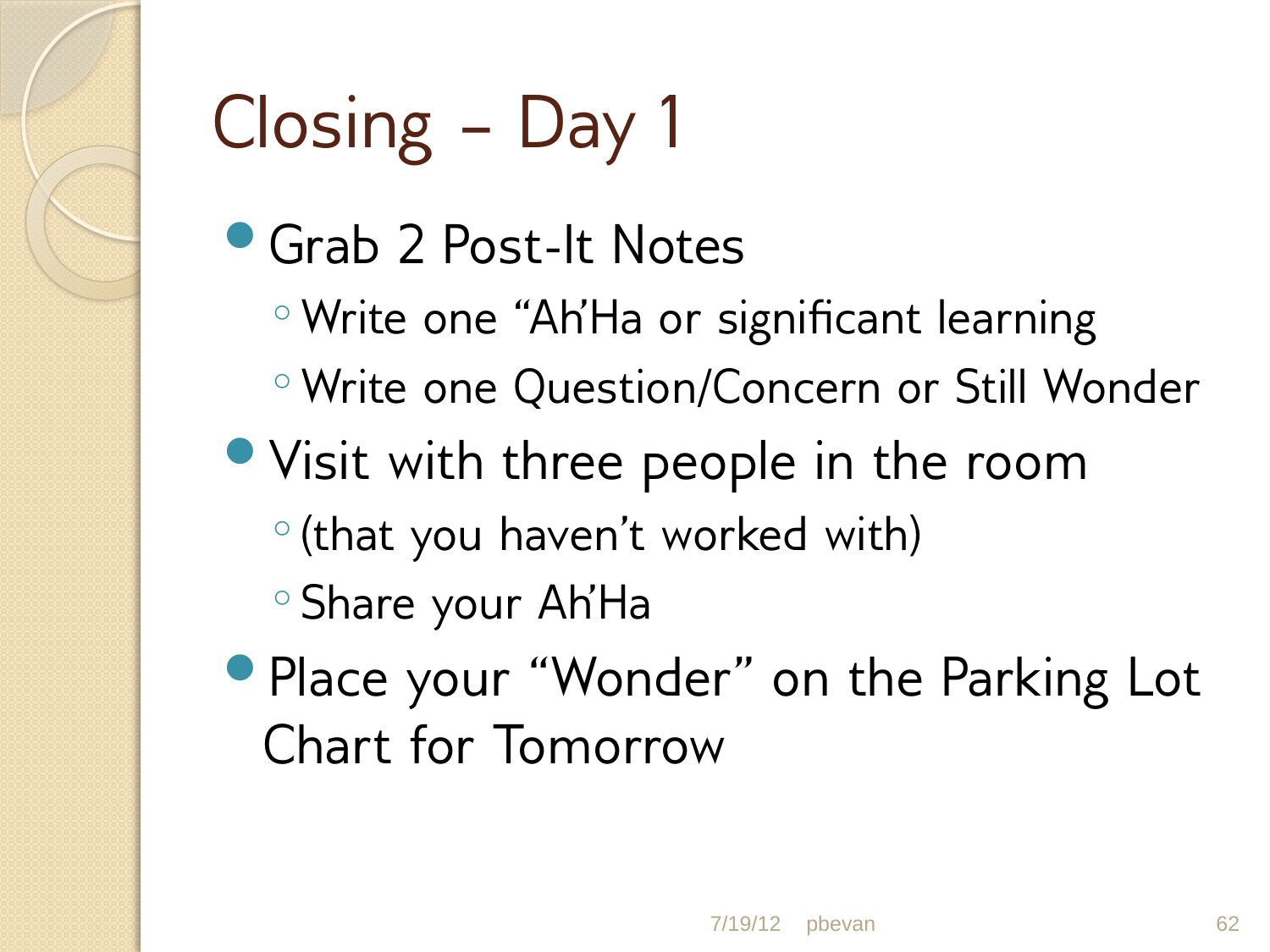

# Closing – Day 1
Grab 2 Post-It Notes
Write one “Ah’Ha or significant learning
Write one Question/Concern or Still Wonder
Visit with three people in the room
(that you haven’t worked with)
Share your Ah’Ha
Place your “Wonder” on the Parking Lot Chart for Tomorrow
7/19/12
pbevan
62